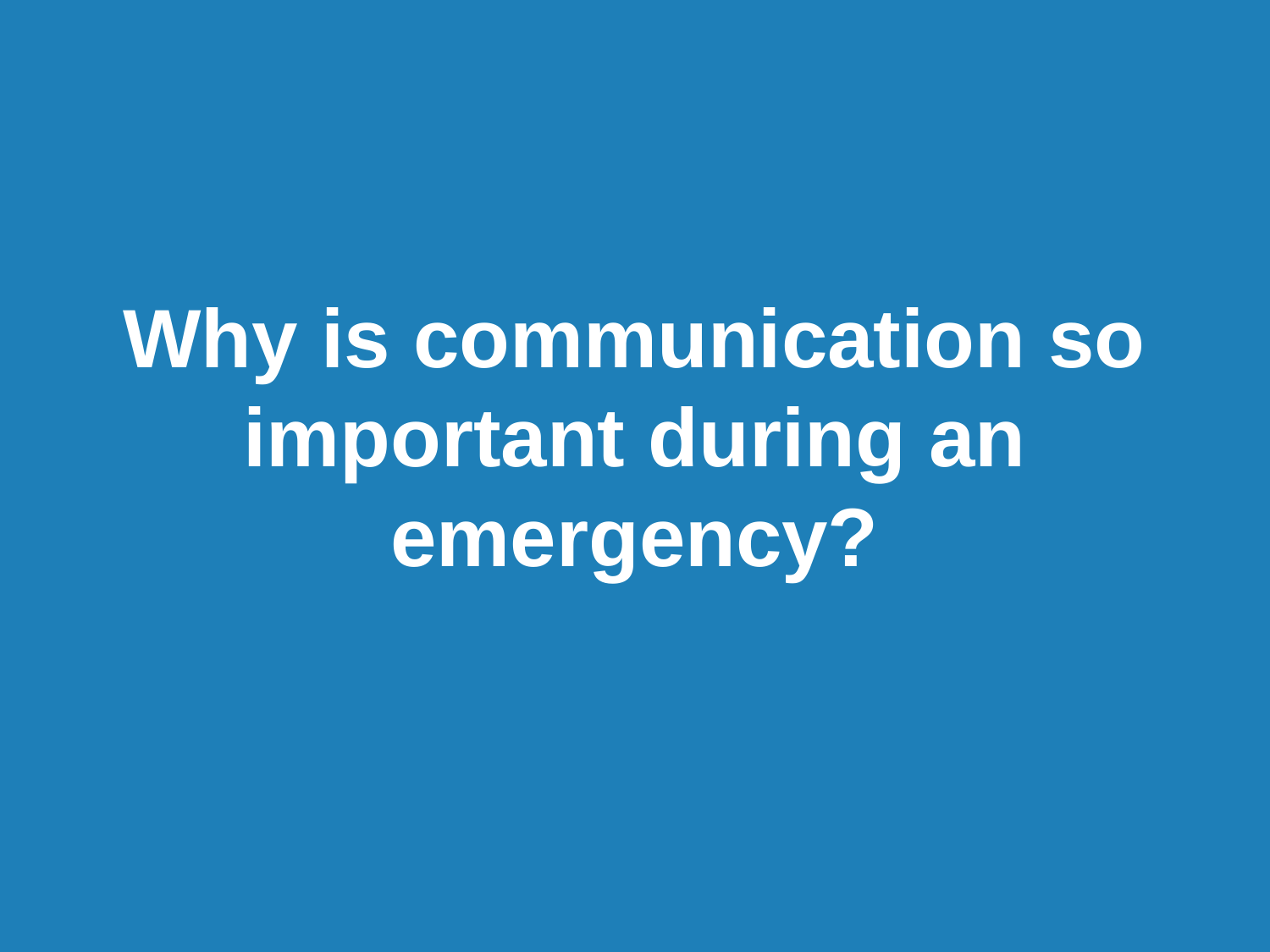

Why is communication so important during an emergency?